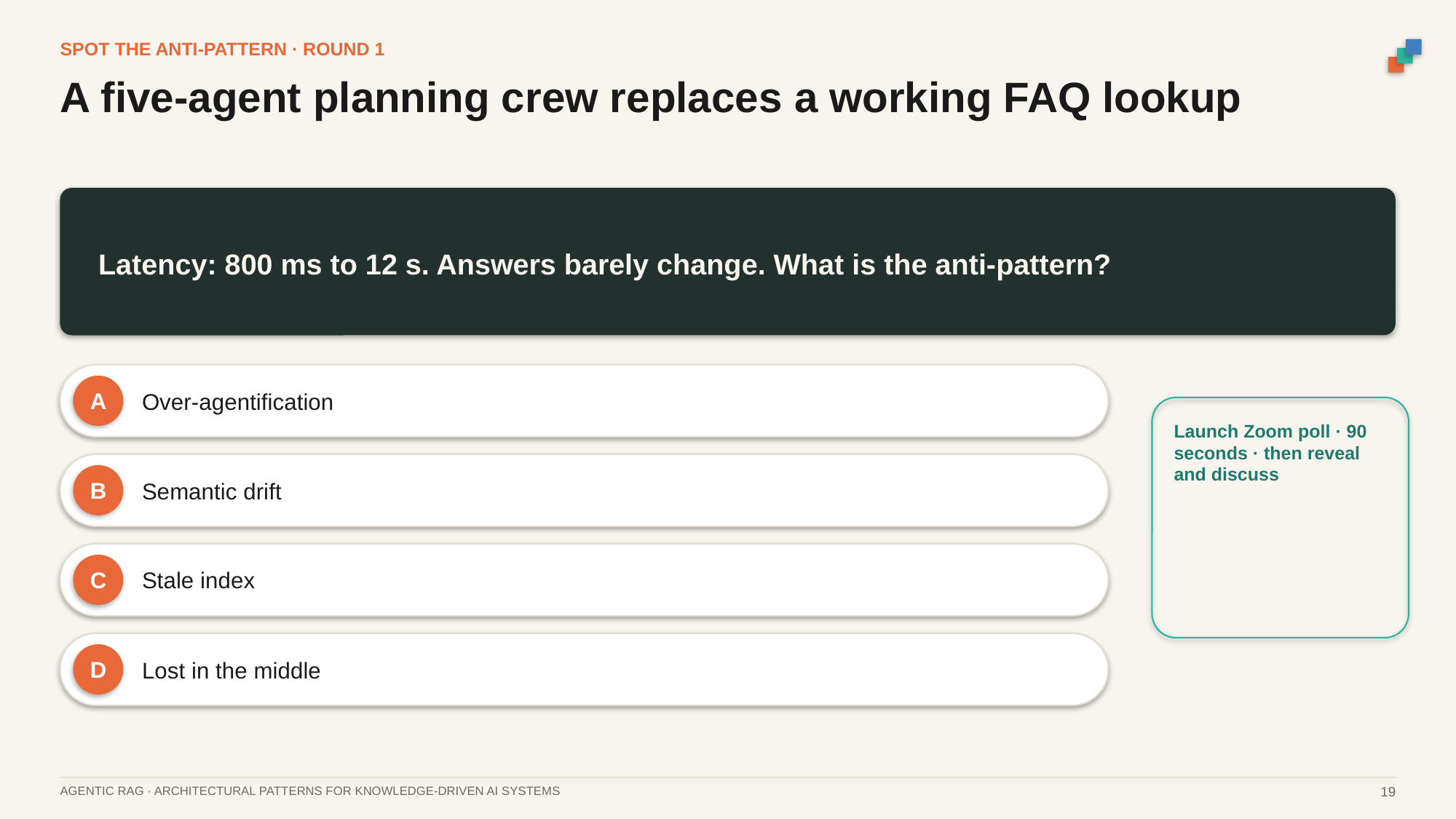

SPOT THE ANTI-PATTERN · ROUND 1

A five-agent planning crew replaces a working FAQ lookup

Latency: 800 ms to 12 s. Answers barely change. What is the anti-pattern?

Over-agentification
A

Launch Zoom poll · 90 seconds · then reveal and discuss

Semantic drift
B

Stale index
C

Lost in the middle
D

AGENTIC RAG · ARCHITECTURAL PATTERNS FOR KNOWLEDGE-DRIVEN AI SYSTEMS
19